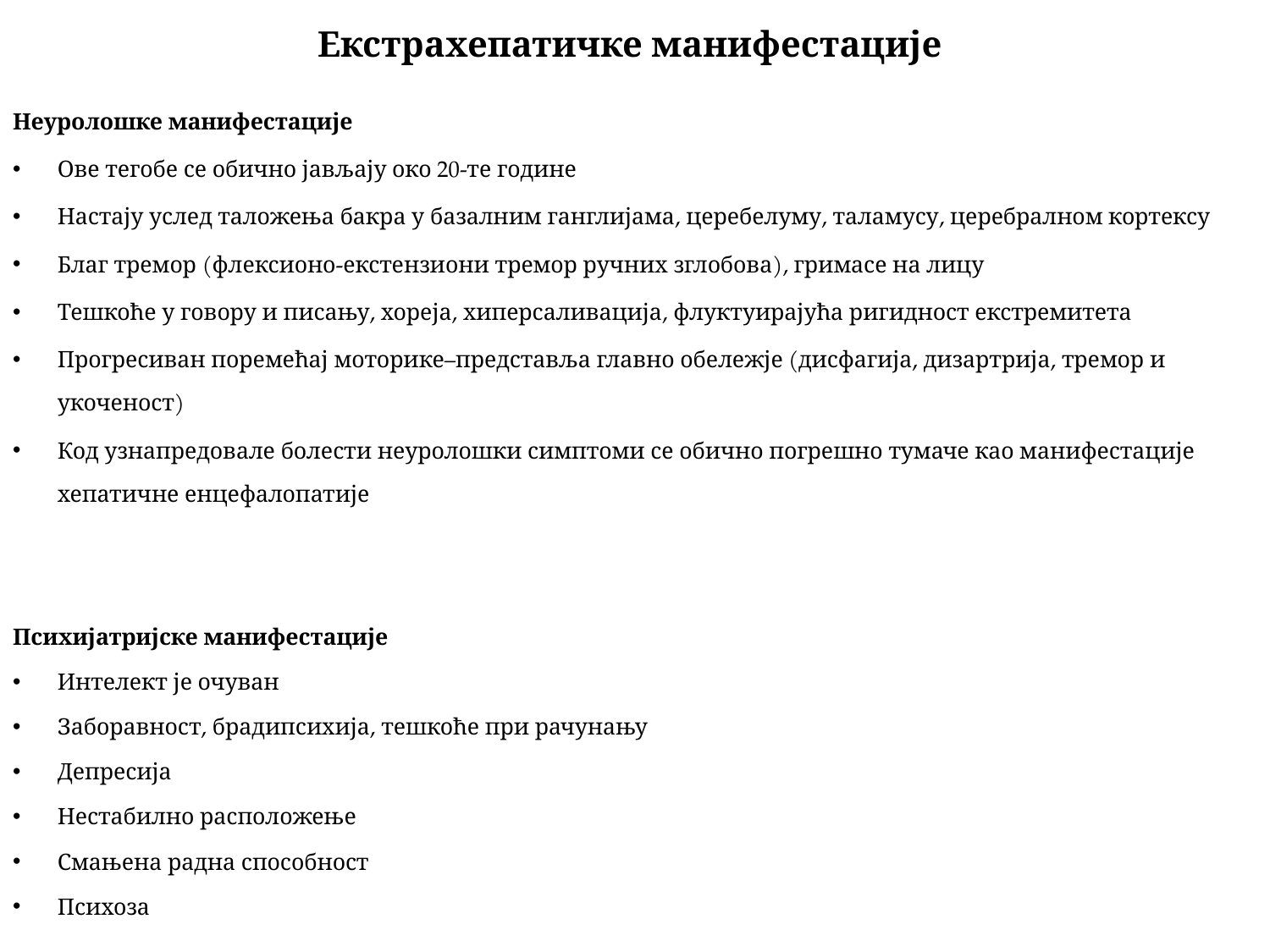

# Екстрахепатичке манифестације
Неуролошке манифестације
Ове тегобе се обично јављају око 20-те године
Настају услед таложења бакра у базалним ганглијама, церебелуму, таламусу, церебралном кортексу
Благ тремор (флексионо-екстензиони тремор ручних зглобова), гримасе на лицу
Тешкоће у говору и писању, хореја, хиперсаливација, флуктуирајућа ригидност екстремитета
Прогресиван поремећај моторике–представља главно обележје (дисфагија, дизартрија, тремор и укоченост)
Код узнапредовале болести неуролошки симптоми се обично погрешно тумаче као манифестације хепатичне енцефалопатије

Психијатријске манифестације
Интелект је очуван
Заборавност, брадипсихија, тешкоће при рачунању
Депресија
Нестабилно расположење
Смањена радна способност
Психоза